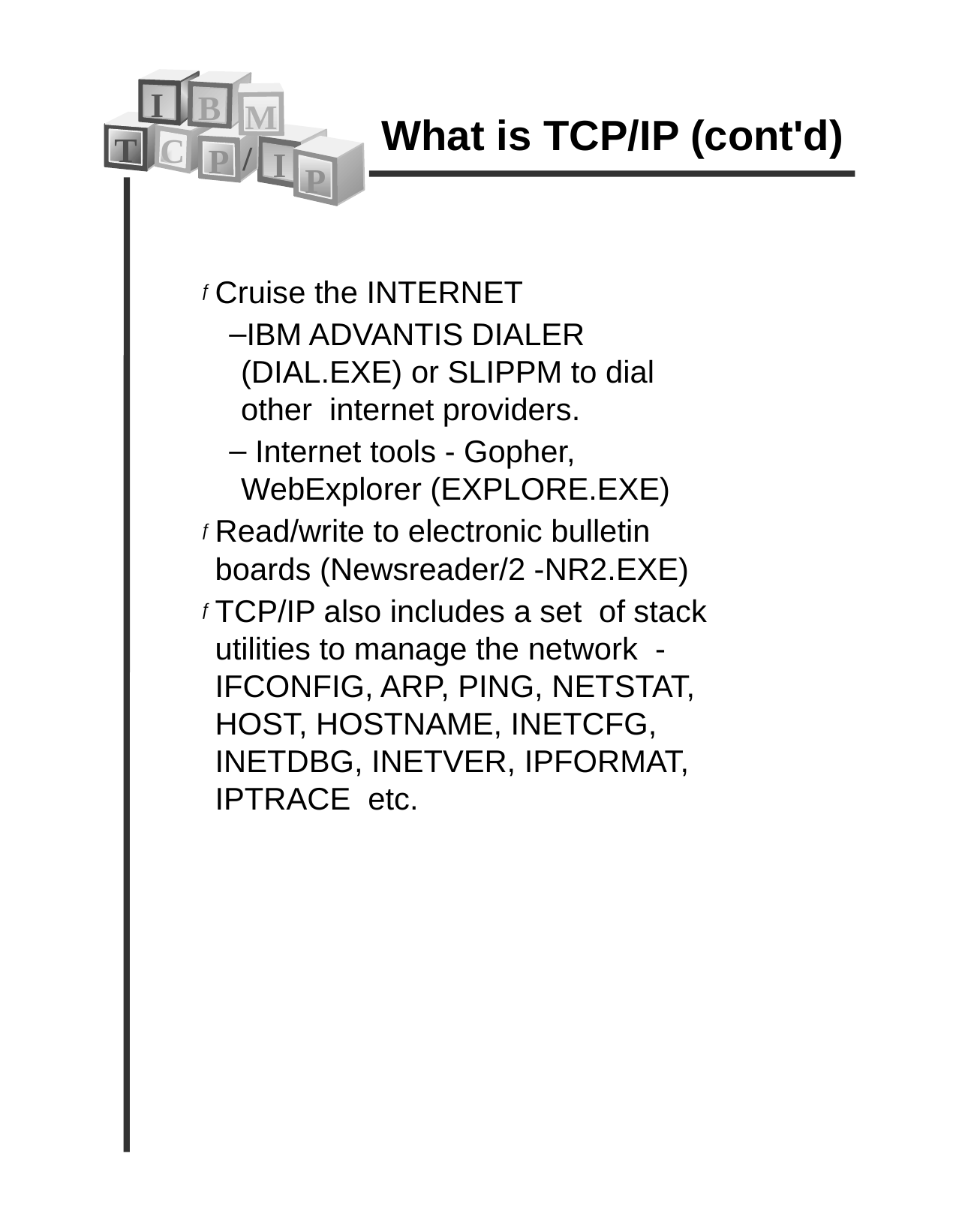

What is TCP/IP (cont'd)

I

B

M

T
C

/

P

I

P

Cruise the INTERNET
IBM ADVANTIS DIALER (DIAL.EXE) or SLIPPM to dial other  internet providers.
 Internet tools - Gopher, WebExplorer (EXPLORE.EXE)
Read/write to electronic bulletin boards (Newsreader/2 -NR2.EXE)
TCP/IP also includes a set  of stack utilities to manage the network  - IFCONFIG, ARP, PING, NETSTAT, HOST, HOSTNAME, INETCFG, INETDBG, INETVER, IPFORMAT, IPTRACE  etc.